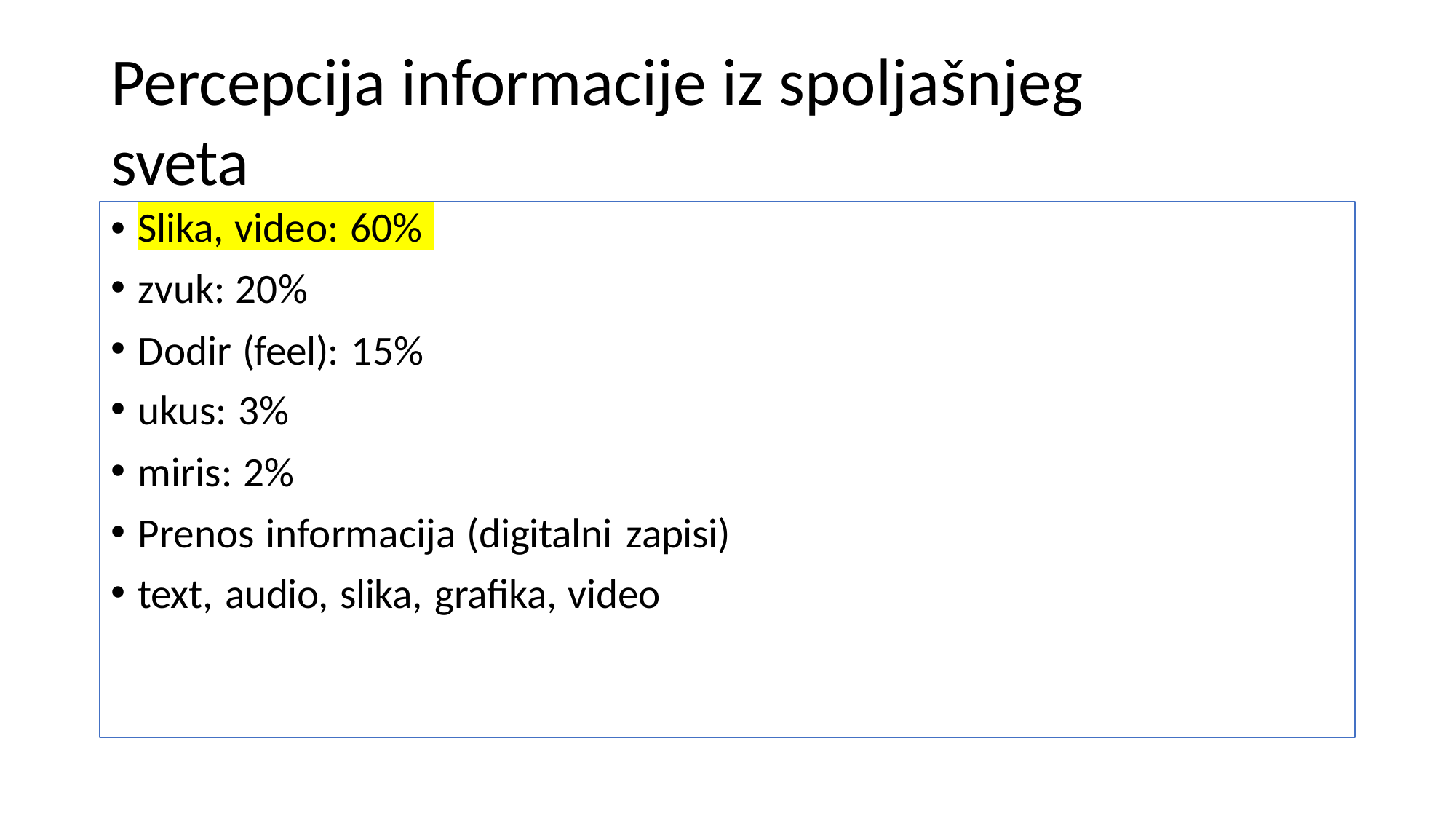

# Percepcija informacije iz spoljašnjeg sveta
•
Slika, video: 60%

zvuk: 20%
Dodir (feel): 15%
ukus: 3%
miris: 2%
Prenos informacija (digitalni zapisi)
text, audio, slika, grafika, video